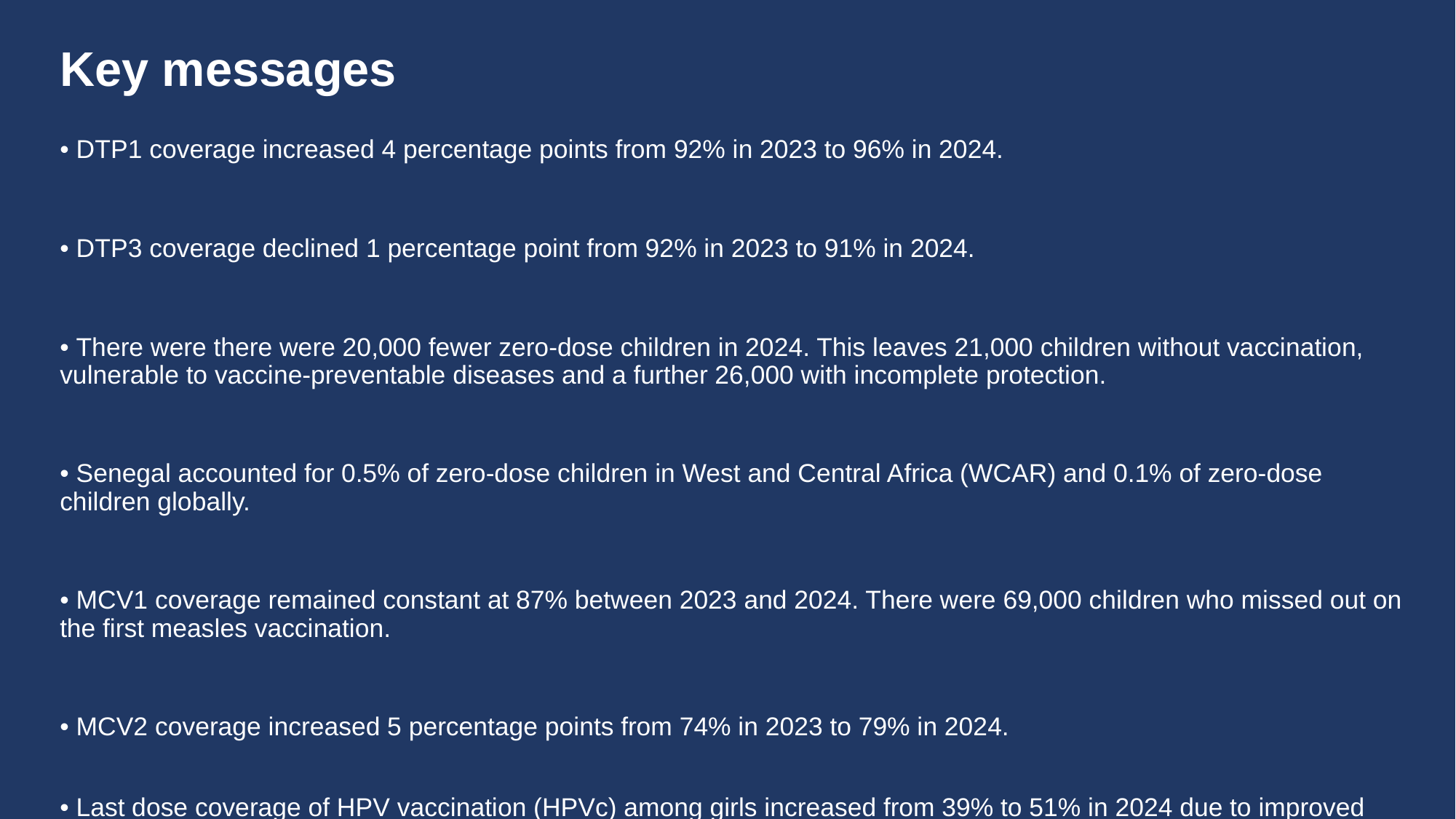

# Key messages
• DTP1 coverage increased 4 percentage points from 92% in 2023 to 96% in 2024.

• DTP3 coverage declined 1 percentage point from 92% in 2023 to 91% in 2024.

• There were there were 20,000 fewer zero-dose children in 2024. This leaves 21,000 children without vaccination, vulnerable to vaccine-preventable diseases and a further 26,000 with incomplete protection.

• Senegal accounted for 0.5% of zero-dose children in West and Central Africa (WCAR) and 0.1% of zero-dose children globally.

• MCV1 coverage remained constant at 87% between 2023 and 2024. There were 69,000 children who missed out on the first measles vaccination.

• MCV2 coverage increased 5 percentage points from 74% in 2023 to 79% in 2024.

• Last dose coverage of HPV vaccination (HPVc) among girls increased from 39% to 51% in 2024 due to improved programme performance.